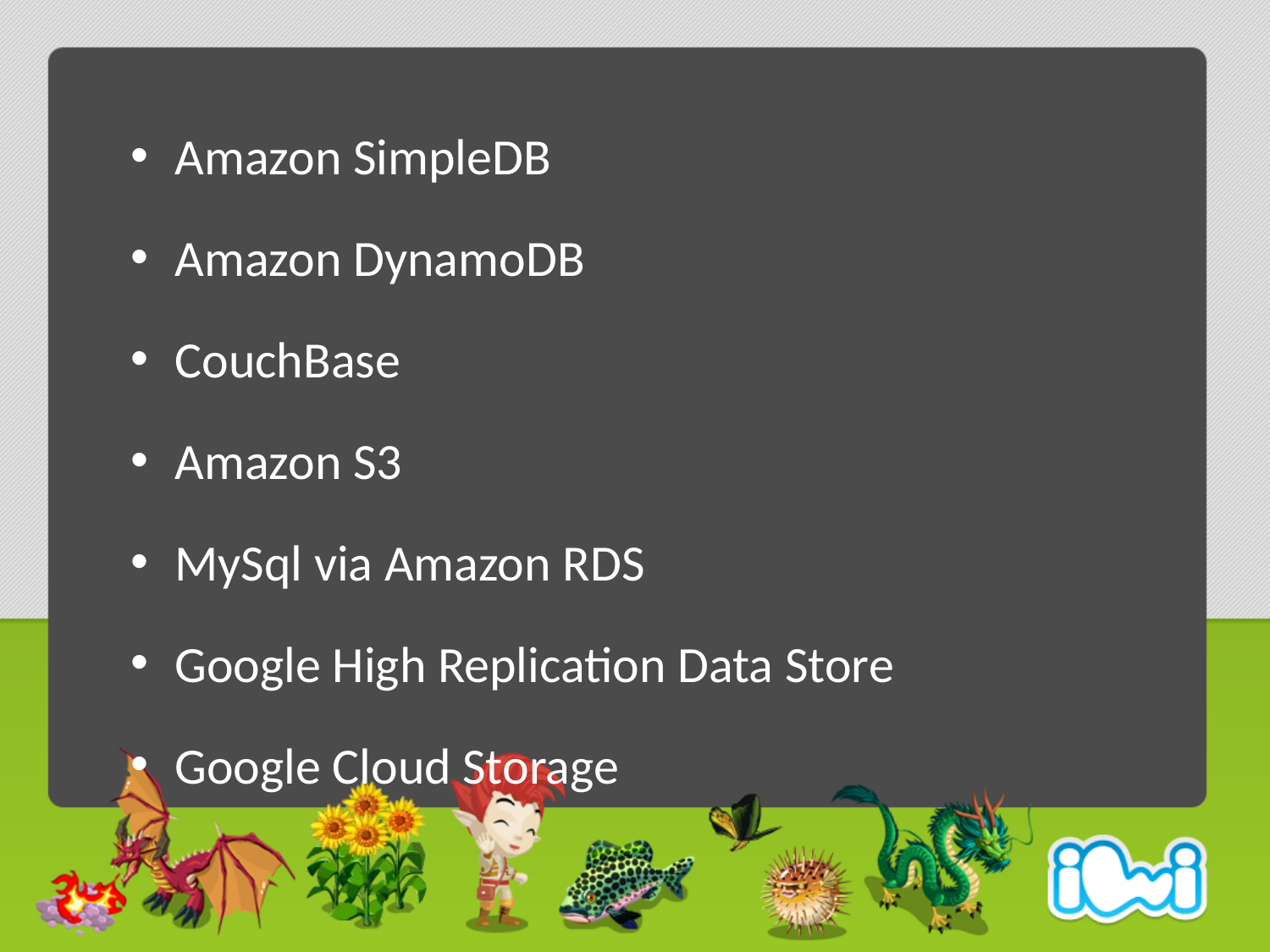

Amazon SimpleDB
Amazon DynamoDB
CouchBase
Amazon S3
MySql via Amazon RDS
Google High Replication Data Store
Google Cloud Storage